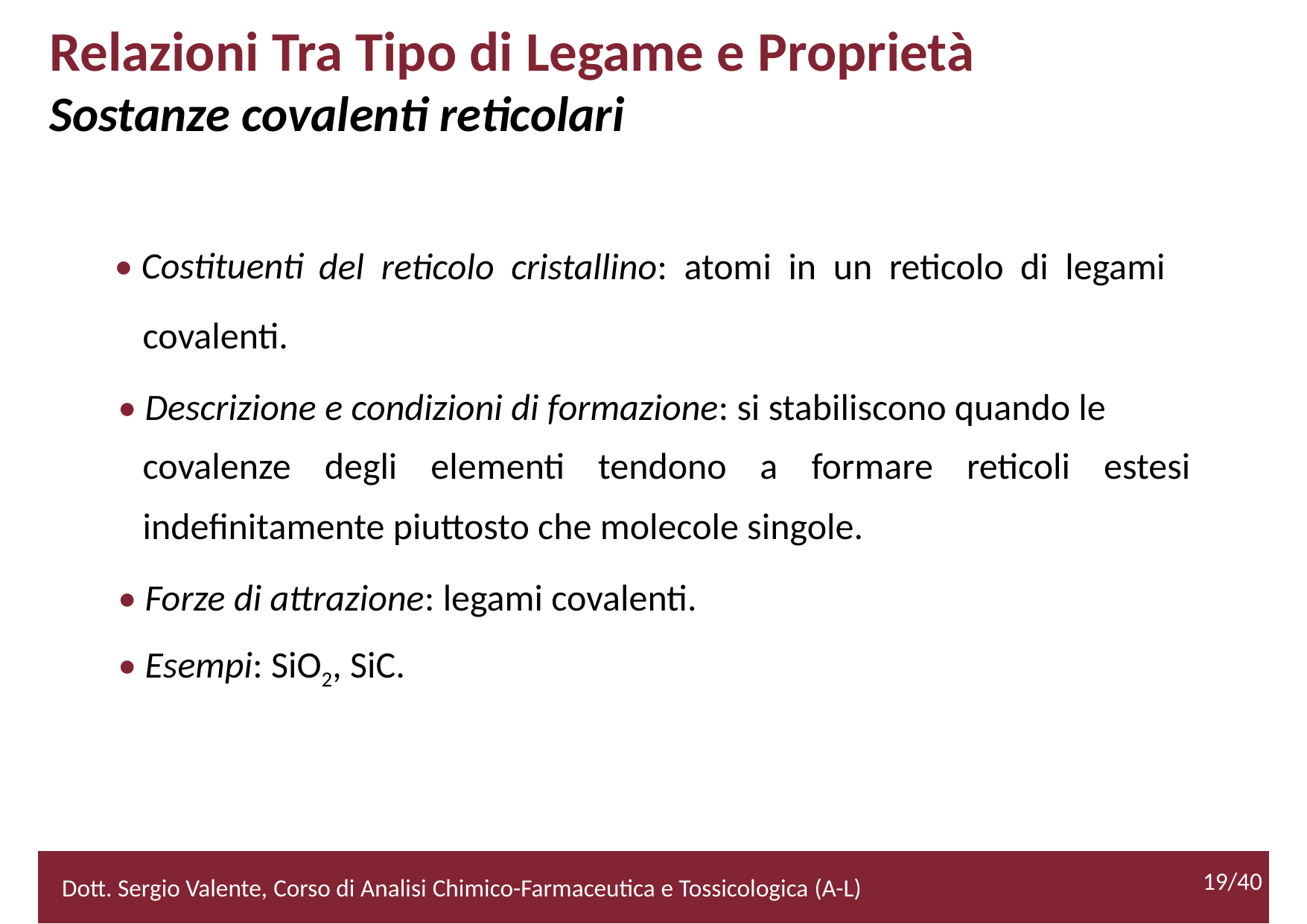

Relazioni Tra Tipo di Legame e Proprietà
Sostanze covalenti reticolari
• Costituenti
del  reticolo  cristallino:  atomi  in  un  reticolo  di  legami
	covalenti.

• Descrizione e condizioni di formazione: si stabiliscono quando le

	covalenze    degli    elementi    tendono    a    formare    reticoli    estesi

	indefinitamente piuttosto che molecole singole.

• Forze di attrazione: legami covalenti.

• Esempi: SiO2, SiC.

19/40
2/52
Dott. Sergio Valente, Corso di Analisi Chimico-Farmaceutica e Tossicologica (A-L)